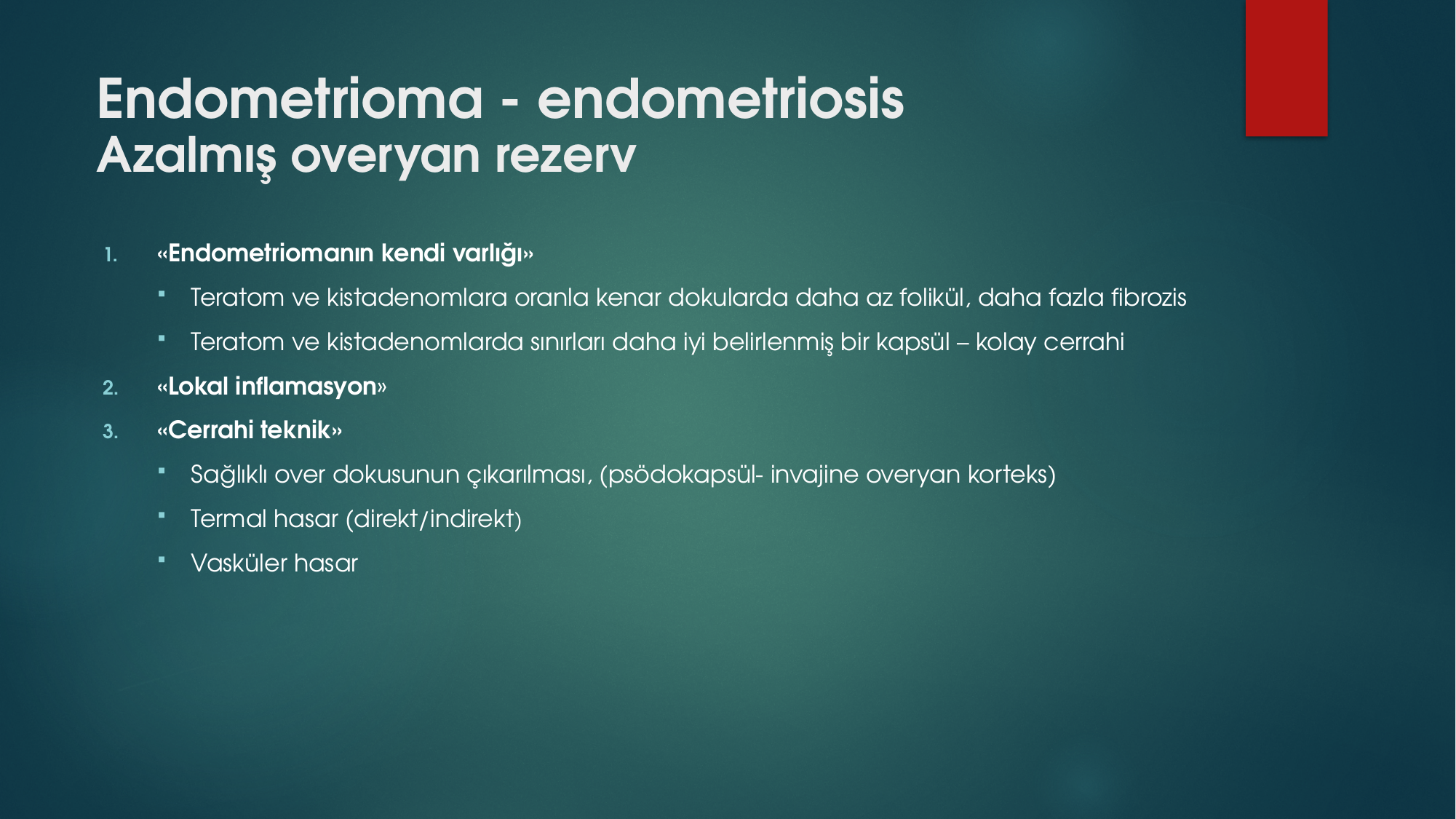

# Endometrioma - endometriosis Azalmış overyan rezerv
«Endometriomanın kendi varlığı»
Teratom ve kistadenomlara oranla kenar dokularda daha az folikül, daha fazla fibrozis
Teratom ve kistadenomlarda sınırları daha iyi belirlenmiş bir kapsül – kolay cerrahi
«Lokal inflamasyon»
«Cerrahi teknik»
Sağlıklı over dokusunun çıkarılması, (psödokapsül- invajine overyan korteks)
Termal hasar (direkt/indirekt)
Vasküler hasar